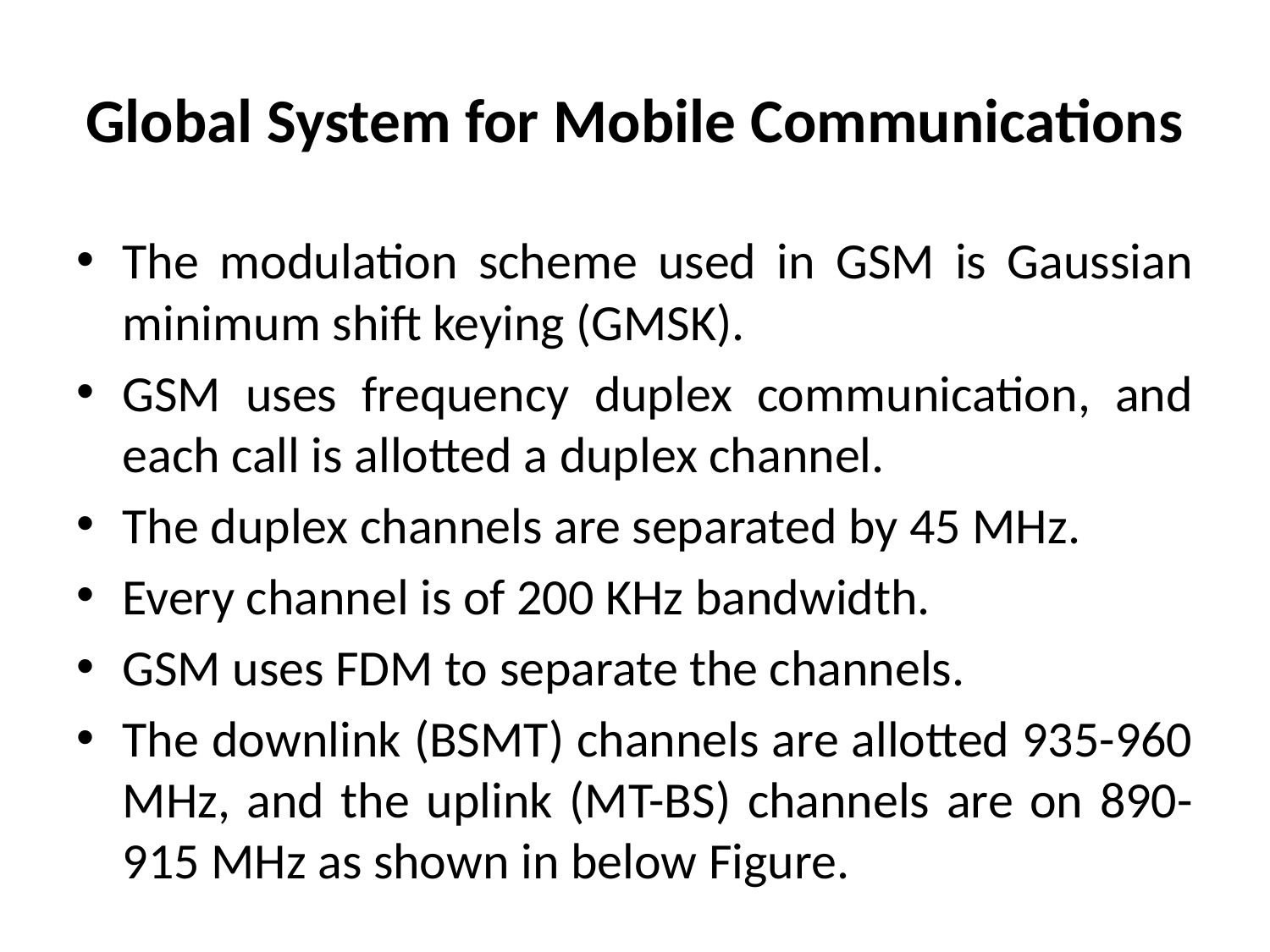

# Global System for Mobile Communications
The modulation scheme used in GSM is Gaussian minimum shift keying (GMSK).
GSM uses frequency duplex communication, and each call is allotted a duplex channel.
The duplex channels are separated by 45 MHz.
Every channel is of 200 KHz bandwidth.
GSM uses FDM to separate the channels.
The downlink (BSMT) channels are allotted 935-960 MHz, and the uplink (MT-BS) channels are on 890-915 MHz as shown in below Figure.